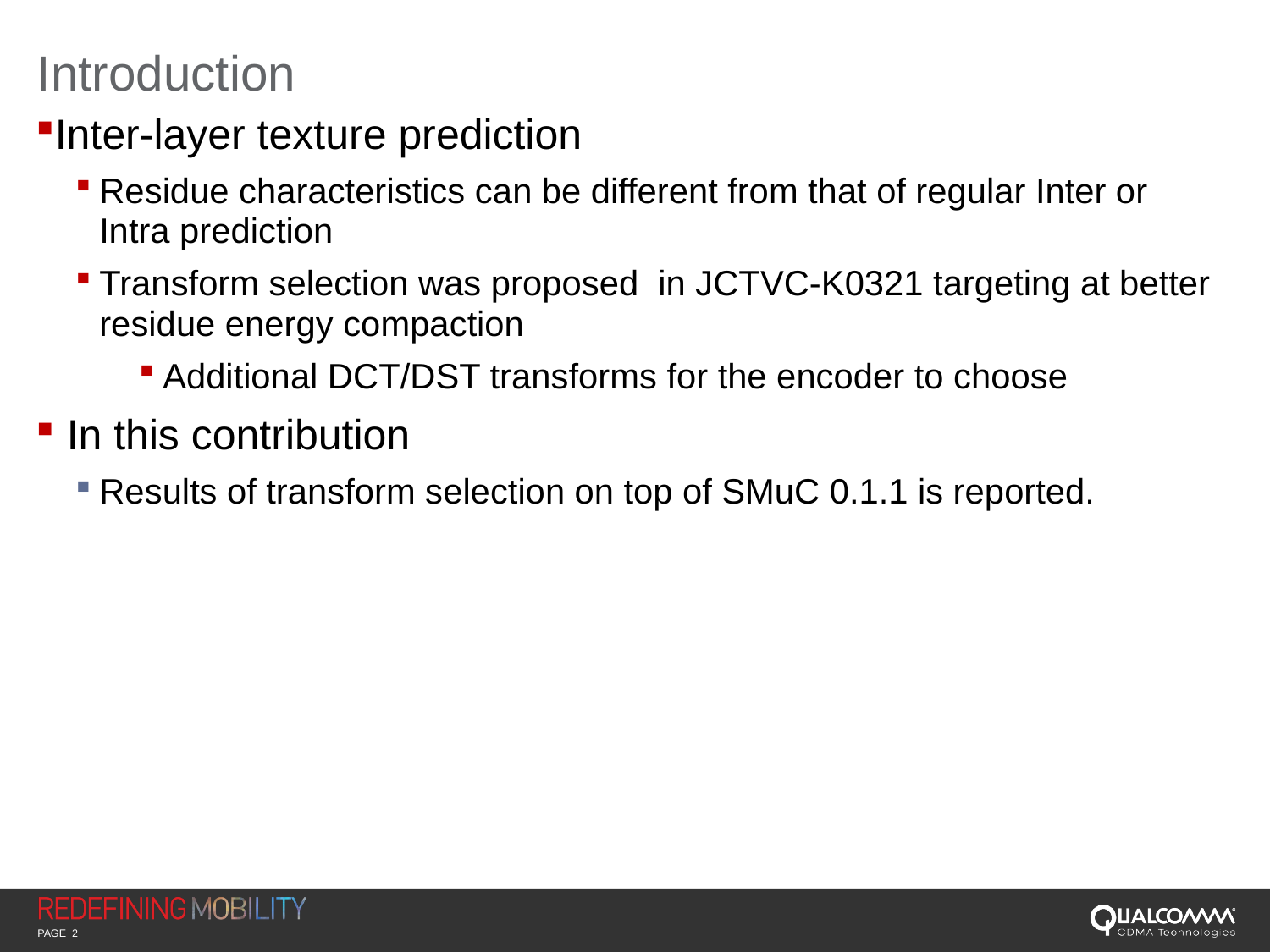

# Introduction
Inter-layer texture prediction
Residue characteristics can be different from that of regular Inter or Intra prediction
Transform selection was proposed  in JCTVC-K0321 targeting at better residue energy compaction
Additional DCT/DST transforms for the encoder to choose
 In this contribution
Results of transform selection on top of SMuC 0.1.1 is reported.